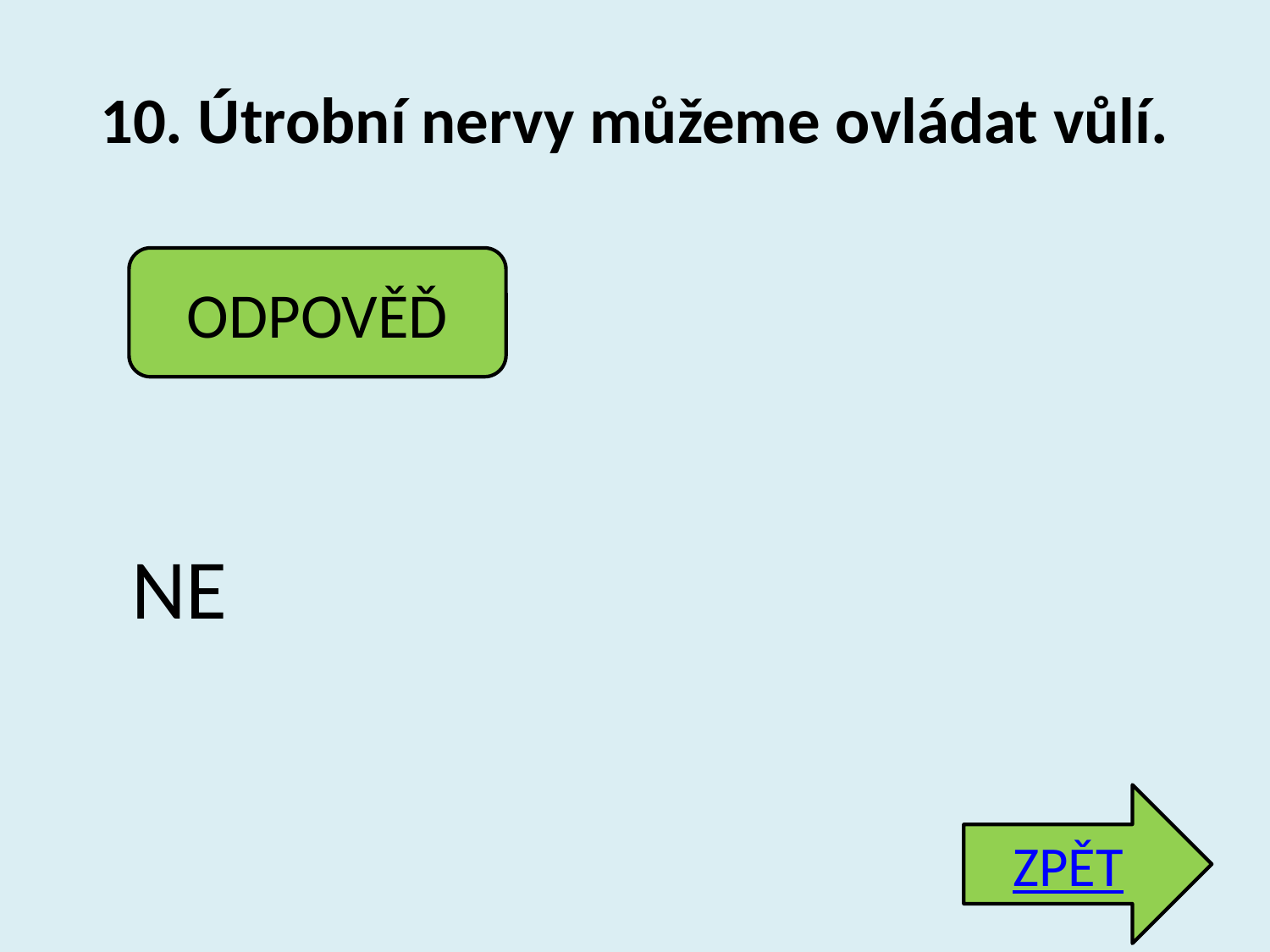

# 10. Útrobní nervy můžeme ovládat vůlí.

ODPOVĚĎ

NE
ZPĚT